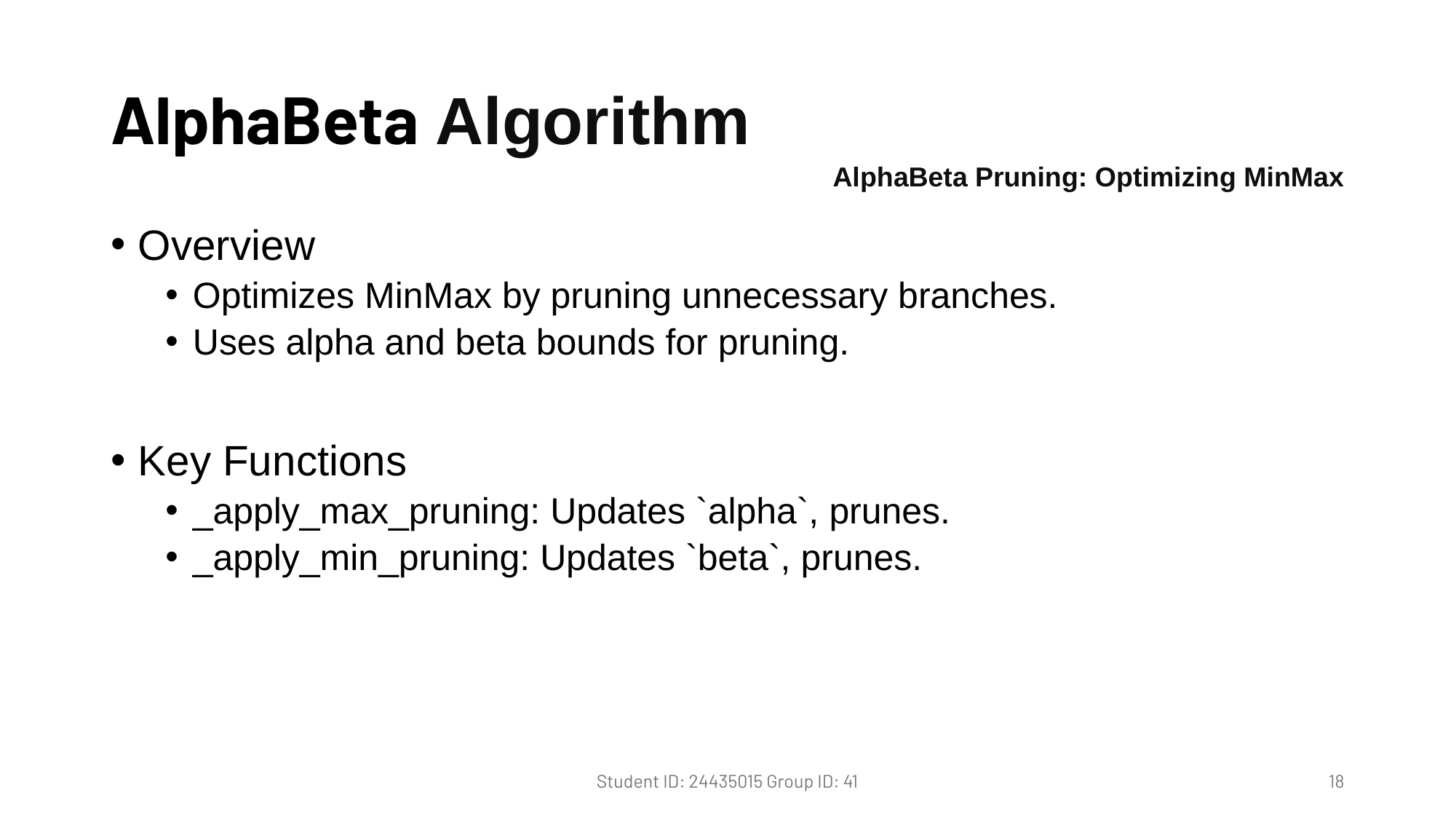

# AlphaBeta Algorithm
AlphaBeta Pruning: Optimizing MinMax
Overview
Optimizes MinMax by pruning unnecessary branches.
Uses alpha and beta bounds for pruning.

Key Functions
_apply_max_pruning: Updates `alpha`, prunes.
_apply_min_pruning: Updates `beta`, prunes.

Student ID: 24435015 Group ID: 41
18